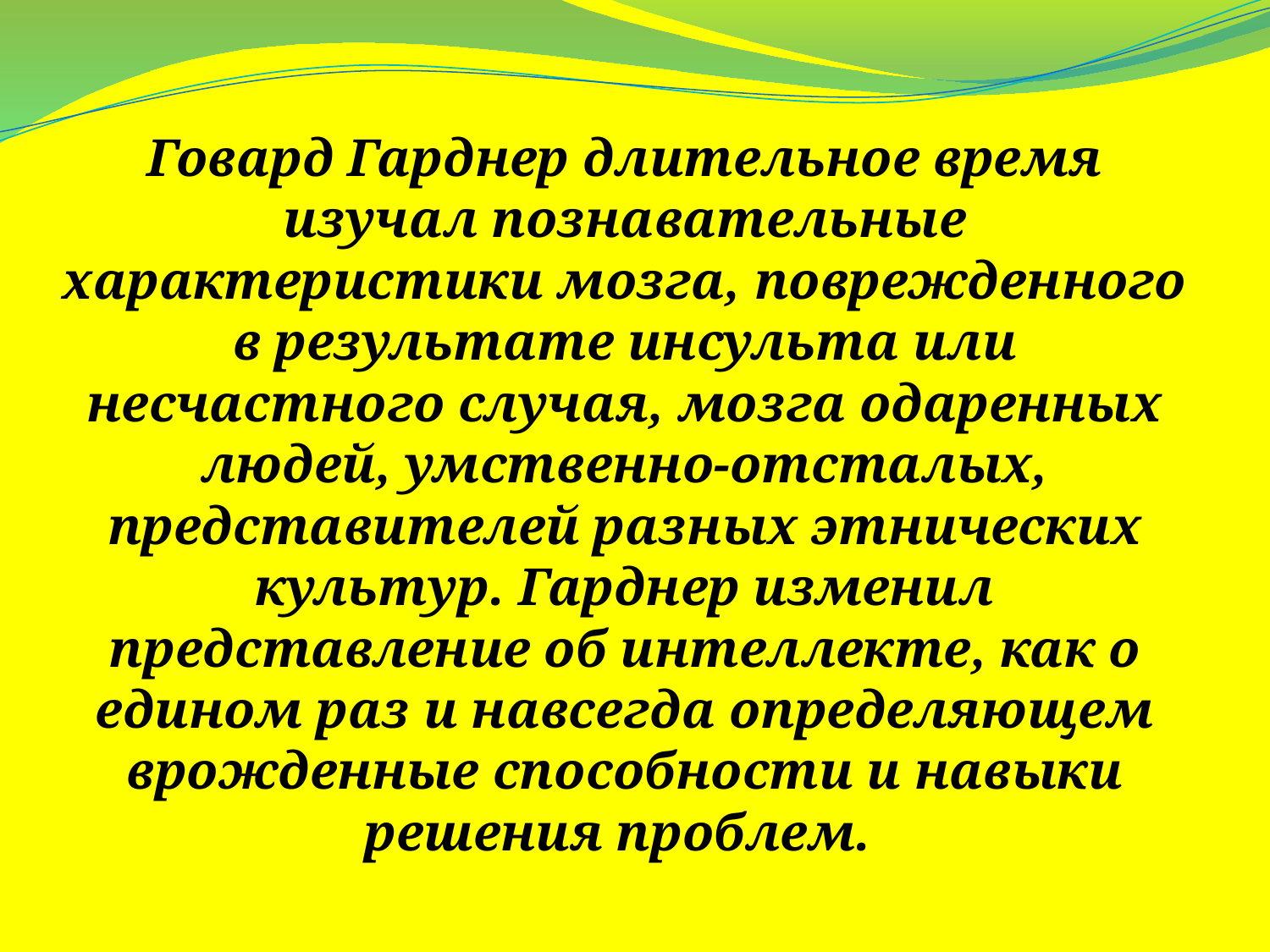

Говард Гарднер длительное время изучал познавательные характеристики мозга, поврежденного в результате инсульта или несчастного случая, мозга одаренных людей, умственно-отсталых, представителей разных этнических культур. Гарднер изменил представление об интеллекте, как о едином раз и навсегда определяющем врожденные способности и навыки решения проблем.